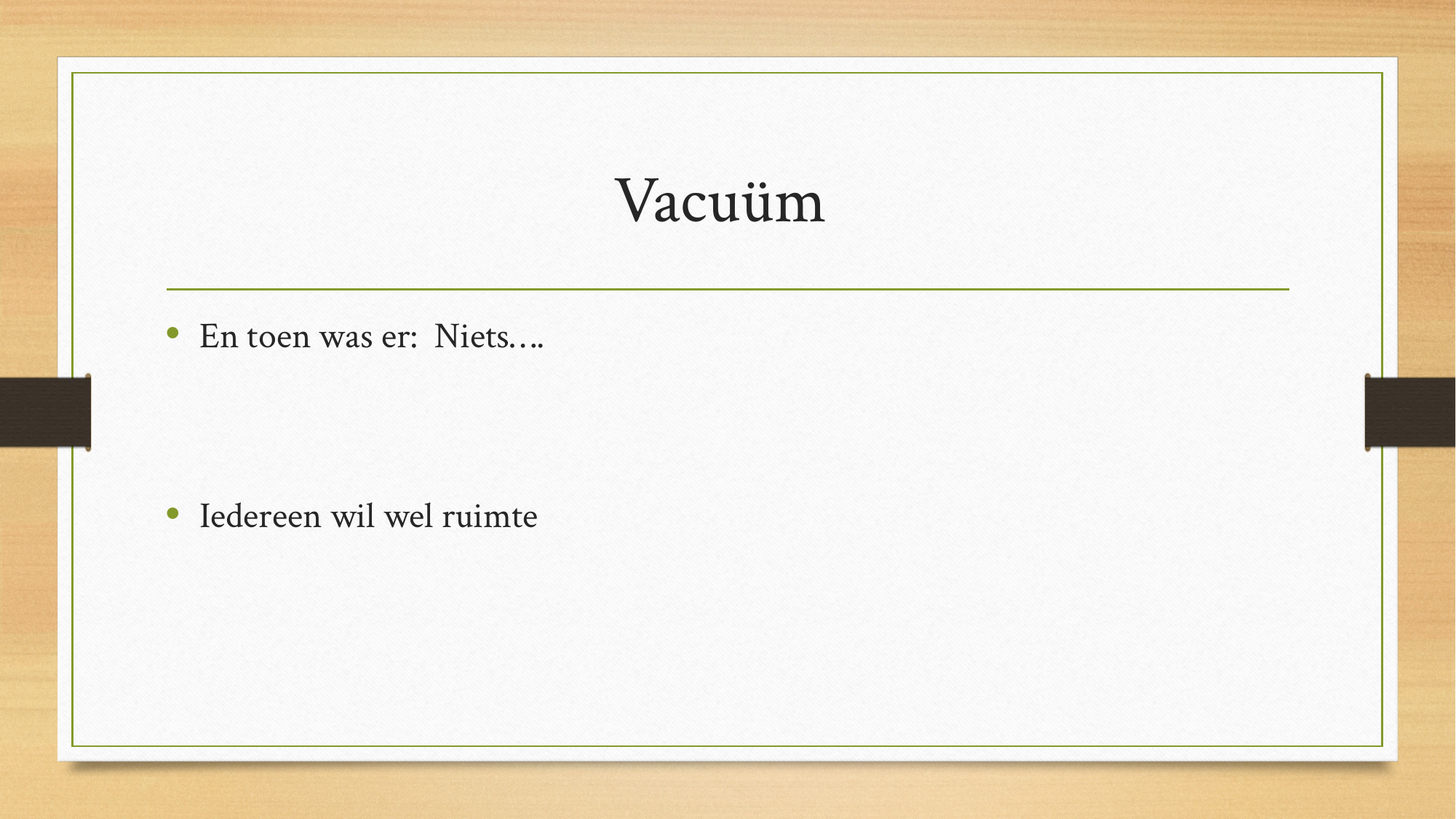

# Vacuüm
En toen was er:  Niets….

Iedereen wil wel ruimte